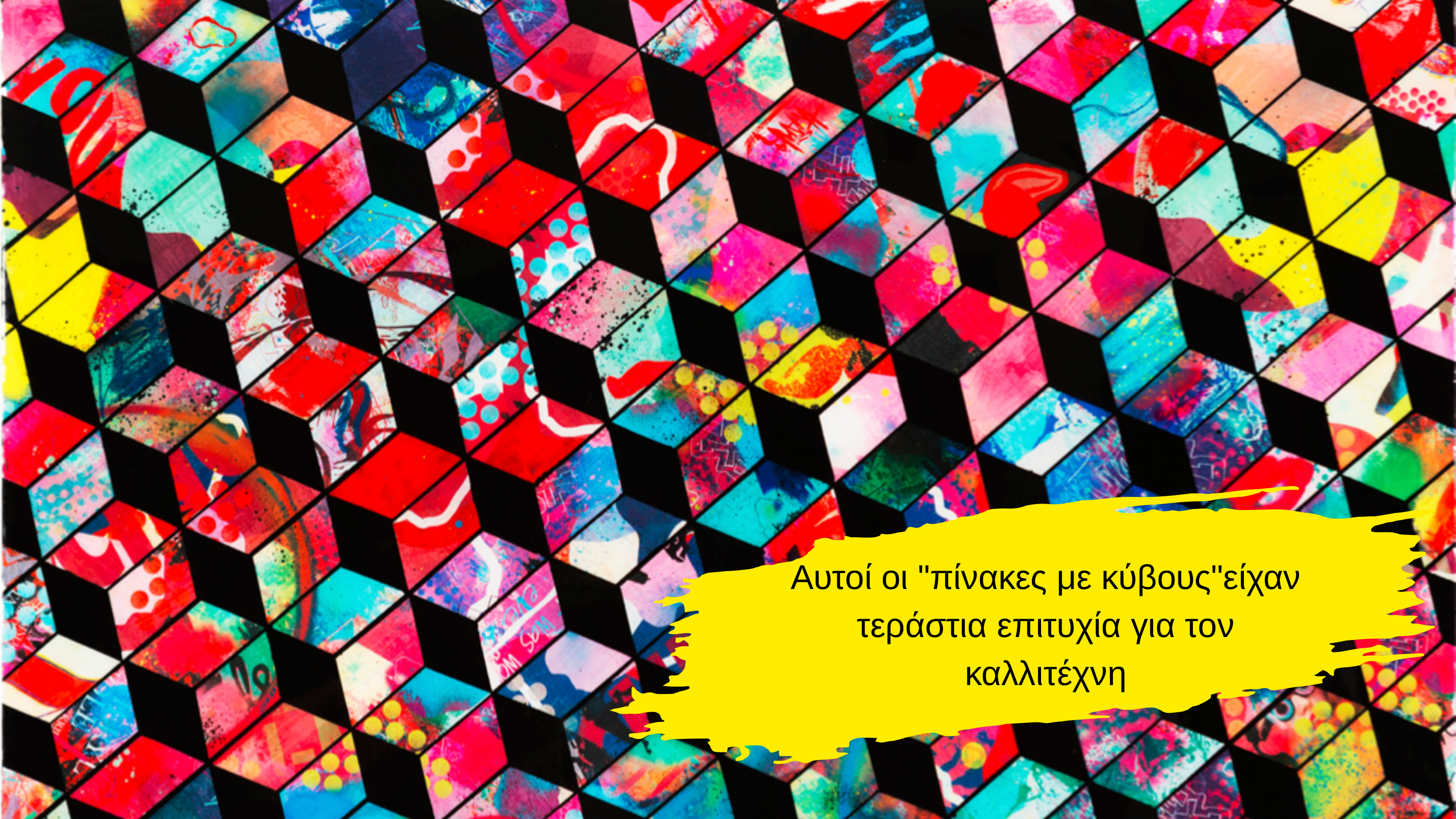

Αυτοί οι "πίνακες με κύβους"είχαν τεράστια επιτυχία για τον καλλιτέχνη